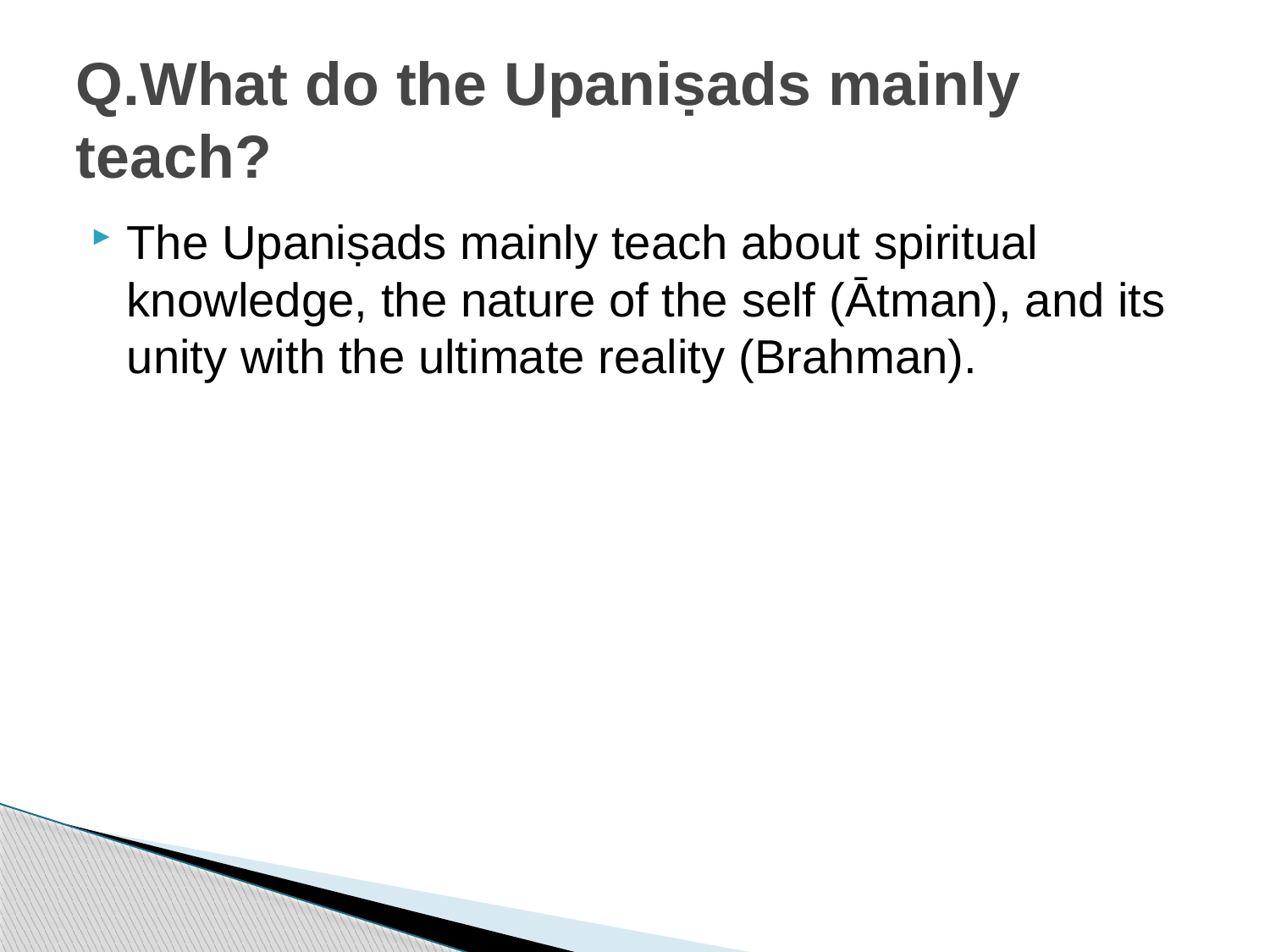

# Q.What do the Upaniṣads mainly teach?
The Upaniṣads mainly teach about spiritual knowledge, the nature of the self (Ātman), and its unity with the ultimate reality (Brahman).